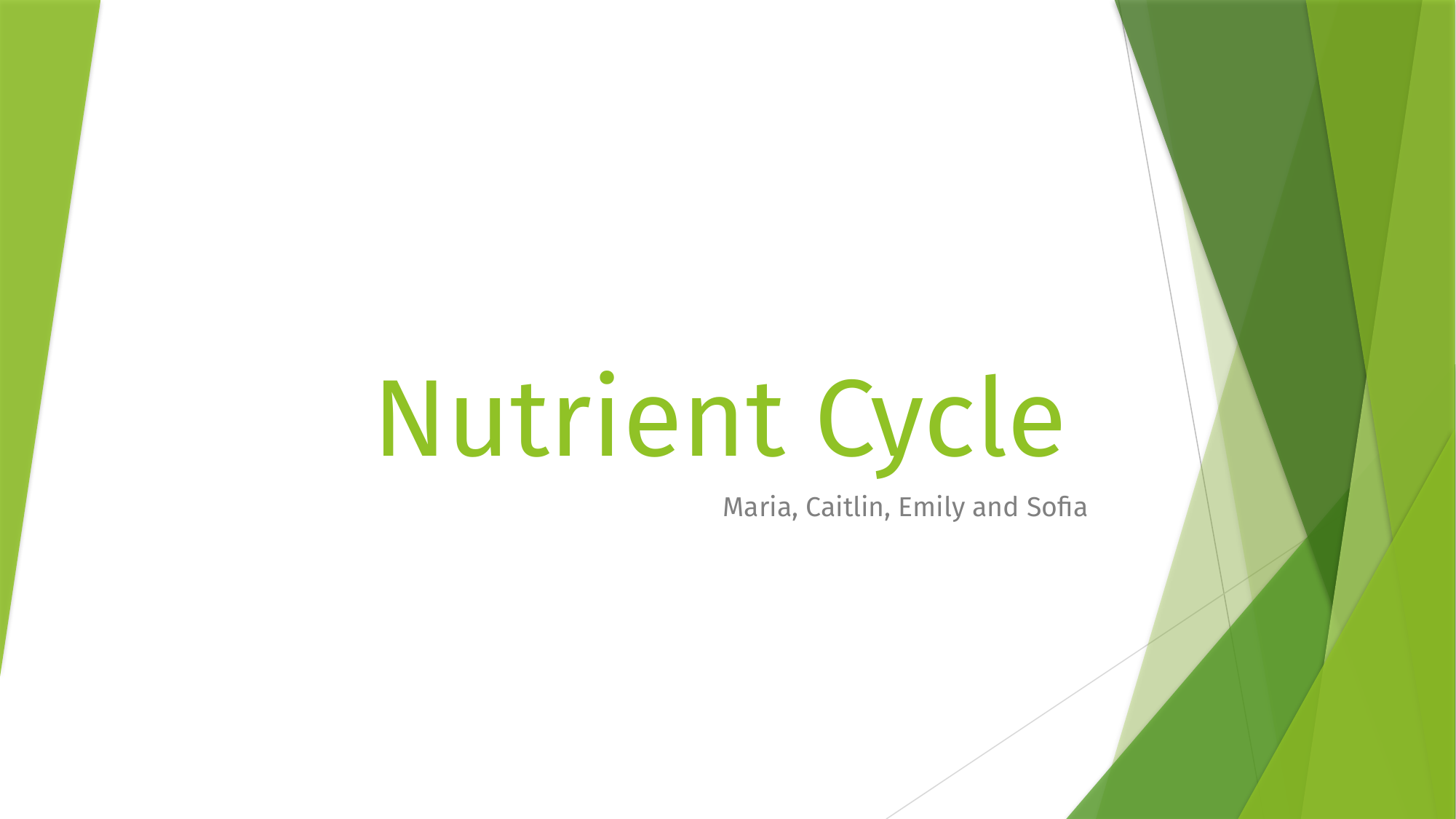

# Nutrient Cycle
Maria, Caitlin, Emily and Sofia